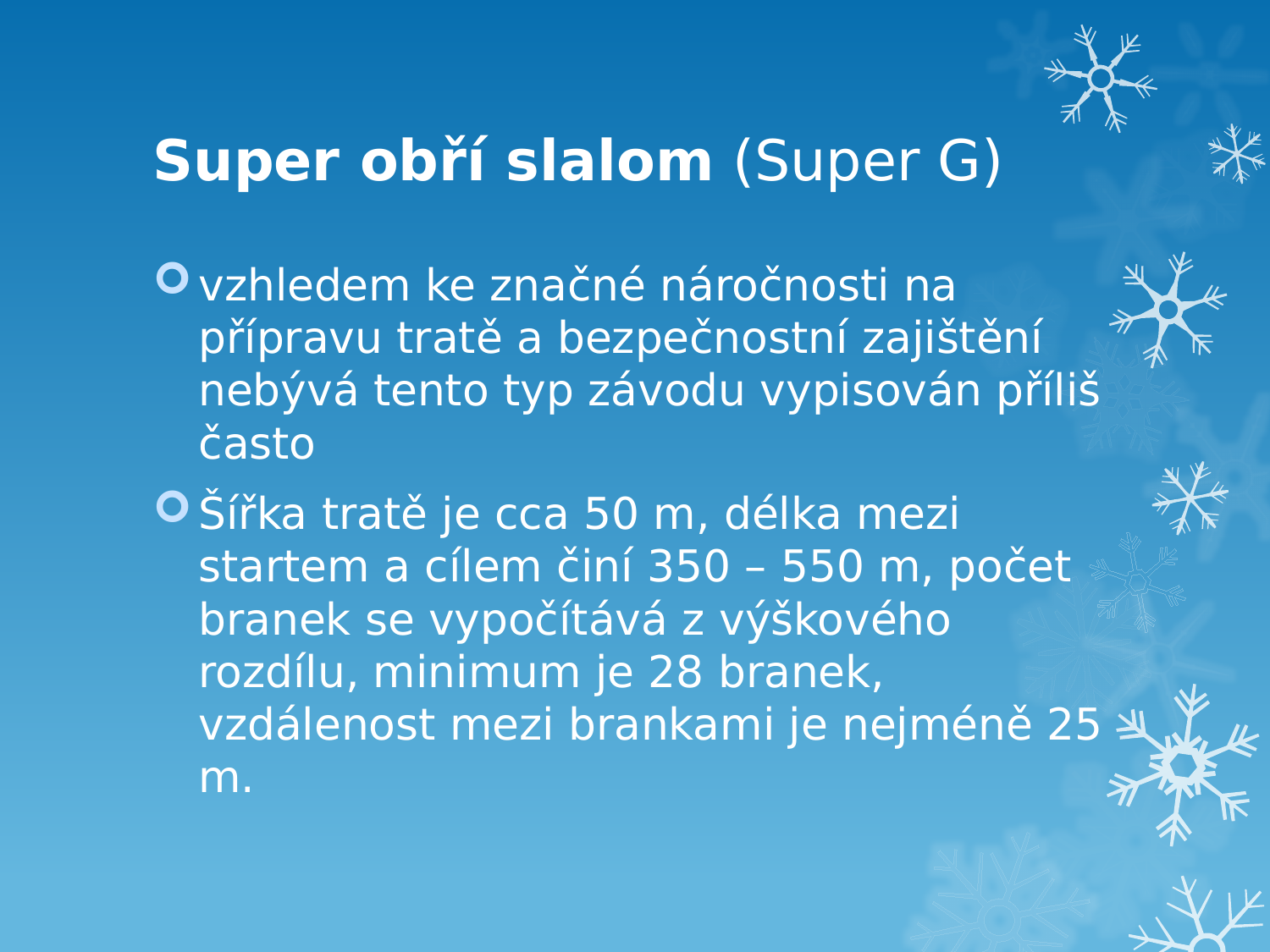

# Super obří slalom (Super G)
vzhledem ke značné náročnosti na přípravu tratě a bezpečnostní zajištění nebývá tento typ závodu vypisován příliš často
Šířka tratě je cca 50 m, délka mezi startem a cílem činí 350 – 550 m, počet branek se vypočítává z výškového rozdílu, minimum je 28 branek, vzdálenost mezi brankami je nejméně 25 m.